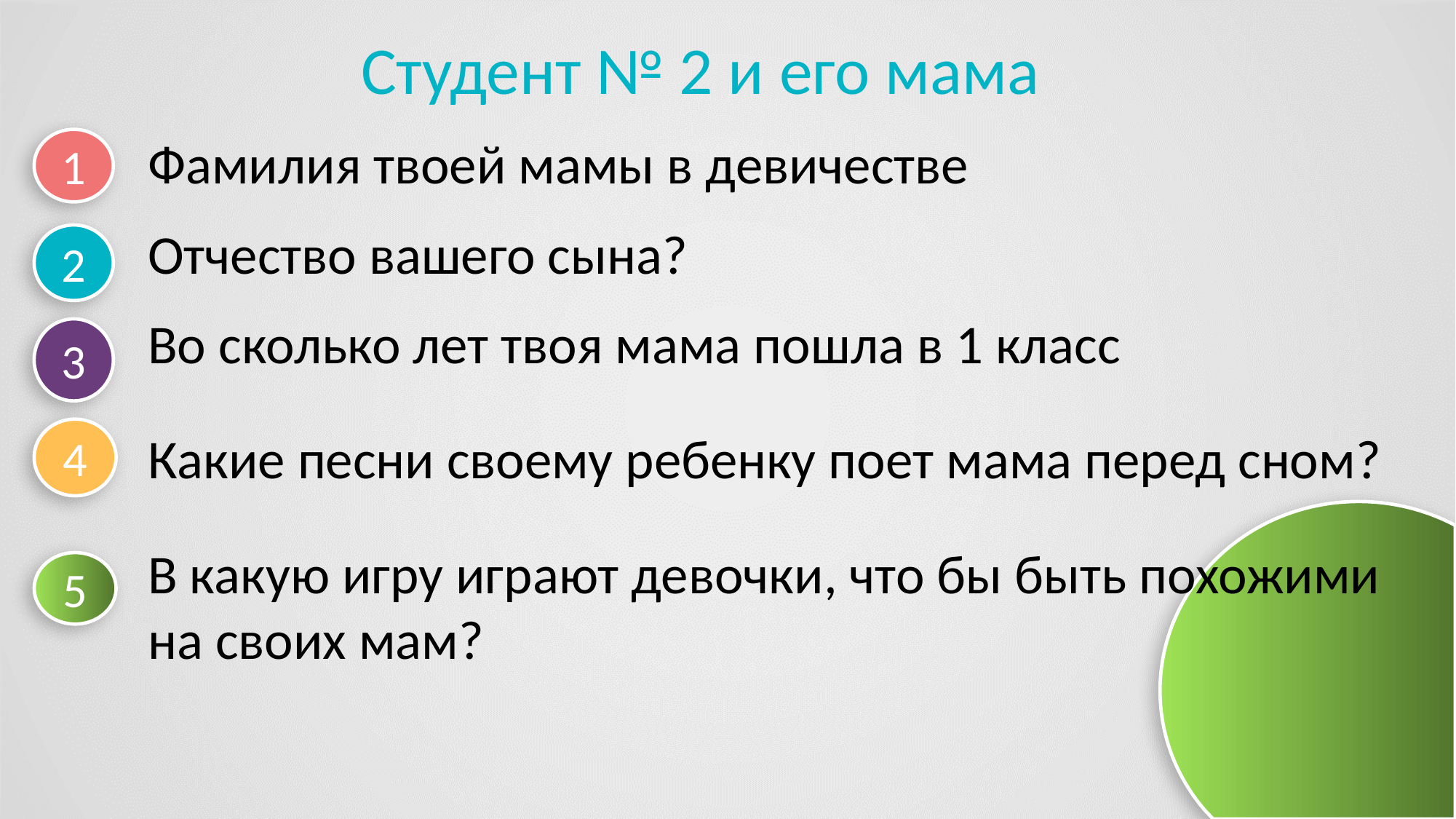

Студент № 2 и его мама
Фамилия твоей мамы в девичестве
1
Отчество вашего сына?
2
Во сколько лет твоя мама пошла в 1 класс
3
Какие песни своему ребенку поет мама перед сном?
4

В какую игру играют девочки, что бы быть похожими на своих мам?
5